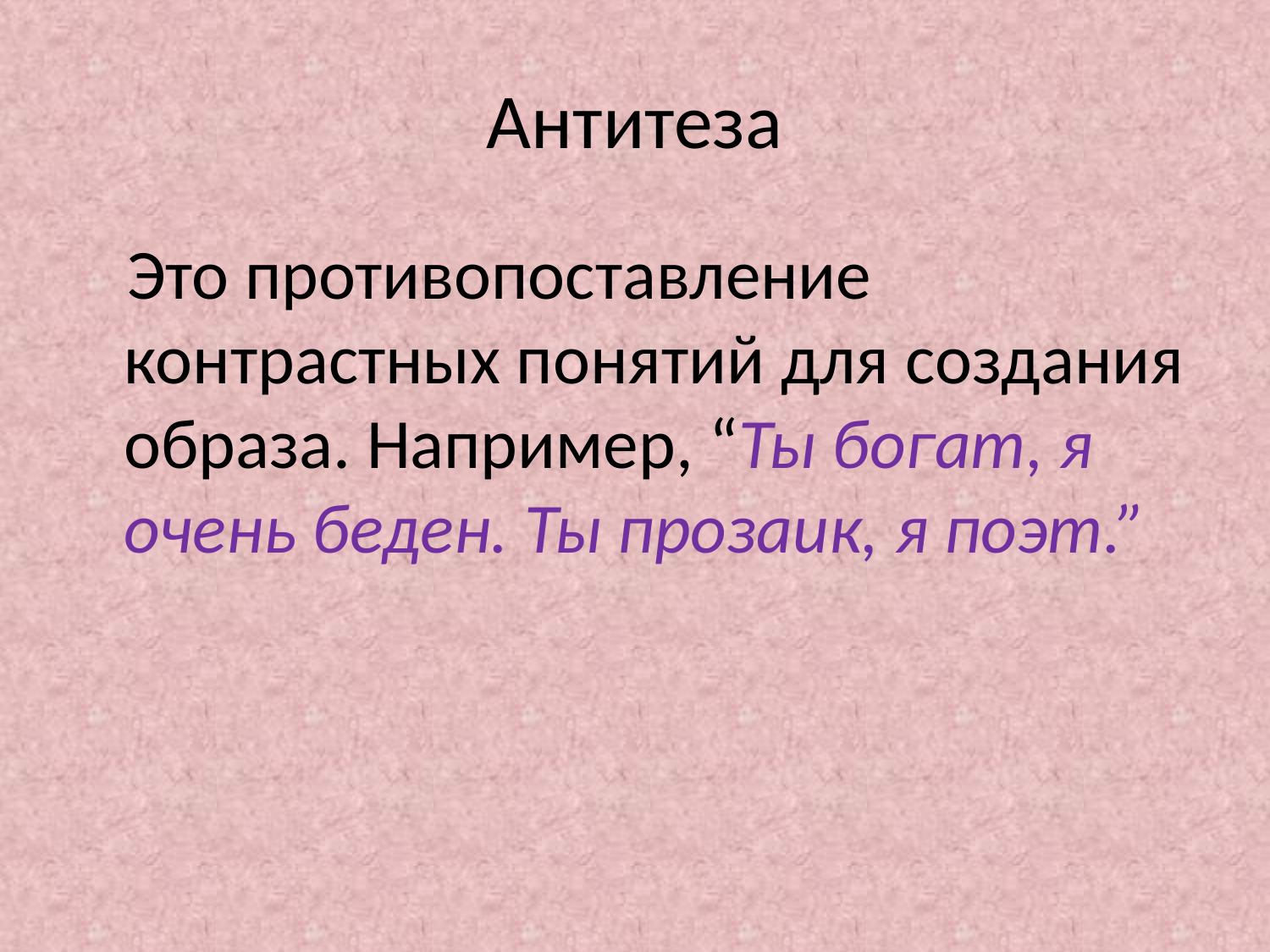

# Антитеза
    Это противопоставление контрастных понятий для создания образа. Например, “Ты богат, я очень беден. Ты прозаик, я поэт.”